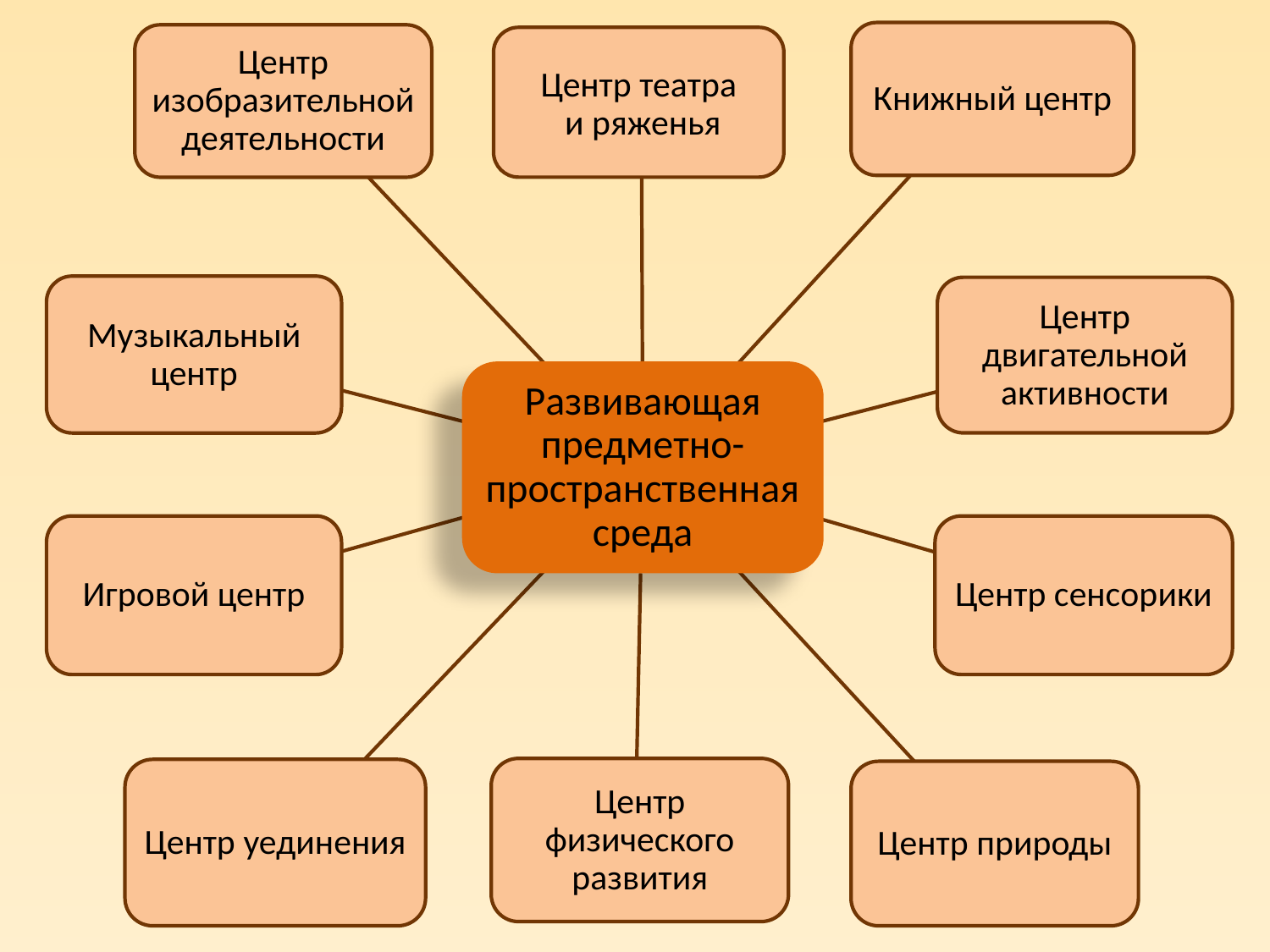

Книжный центр
Центр изобразительной деятельности
Центр театра
 и ряженья

Музыкальный центр
Центр двигательной активности
Развивающая предметно-пространственная среда

Центр сенсорики
Игровой центр

Центр физического развития
Центр уединения
Центр природы